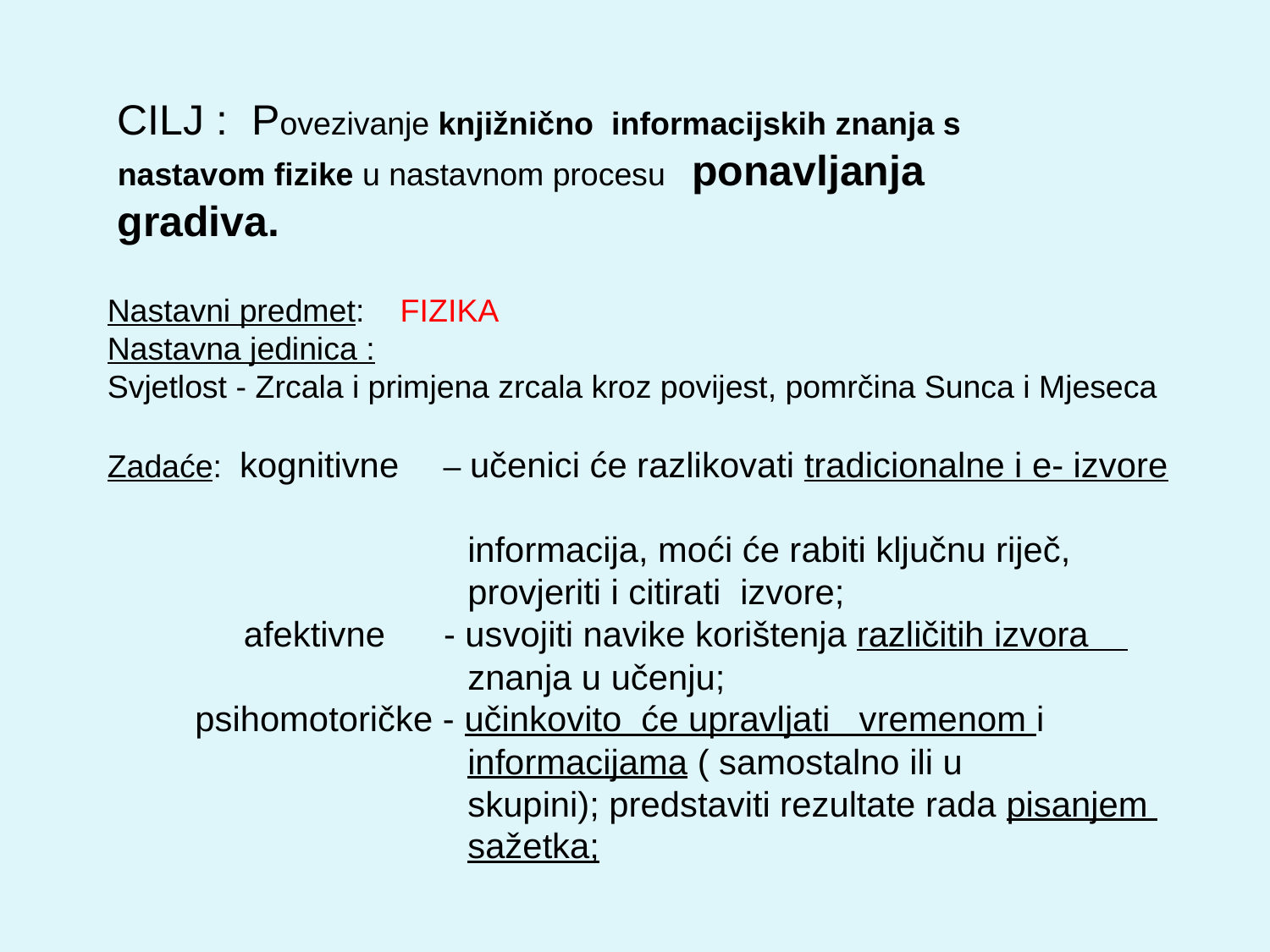

CILJ :  Povezivanje knjižnično  informacijskih znanja s nastavom fizike u nastavnom procesu   ponavljanja gradiva.

Nastavni predmet:    FIZIKA
Nastavna jedinica :
Svjetlost - Zrcala i primjena zrcala kroz povijest, pomrčina Sunca i Mjeseca

Zadaće:  kognitivne     – učenici će razlikovati tradicionalne i e- izvore
                                     informacija, moći će rabiti ključnu riječ,
                                     provjeriti i citirati  izvore;
              afektivne      - usvojiti navike korištenja različitih izvora
                                     znanja u učenju;
         psihomotoričke - učinkovito  će upravljati   vremenom i
                                     informacijama ( samostalno ili u
                                     skupini); predstaviti rezultate rada pisanjem
                                     sažetka;